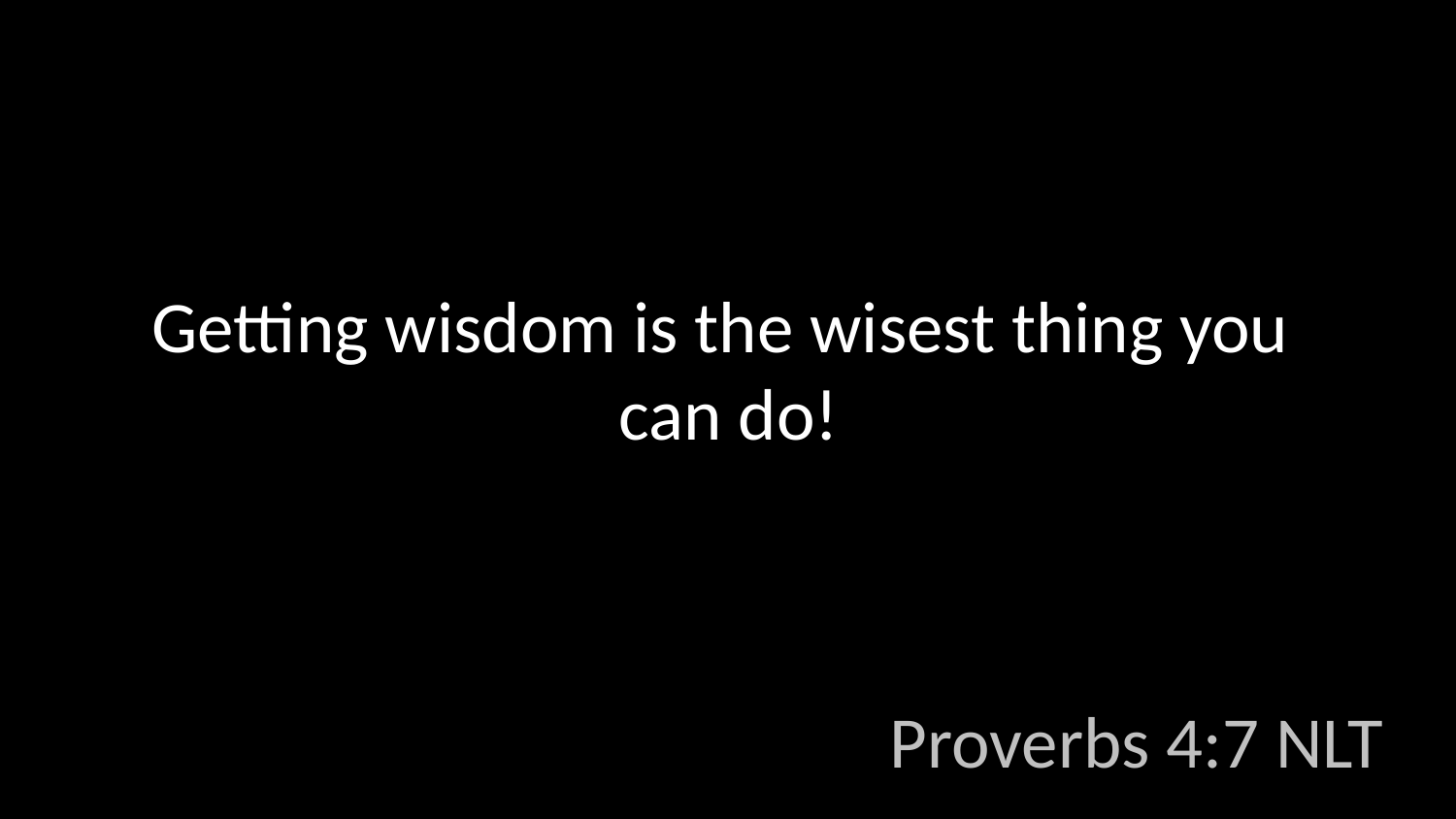

Getting wisdom is the wisest thing you
can do!
Proverbs 4:7 NLT